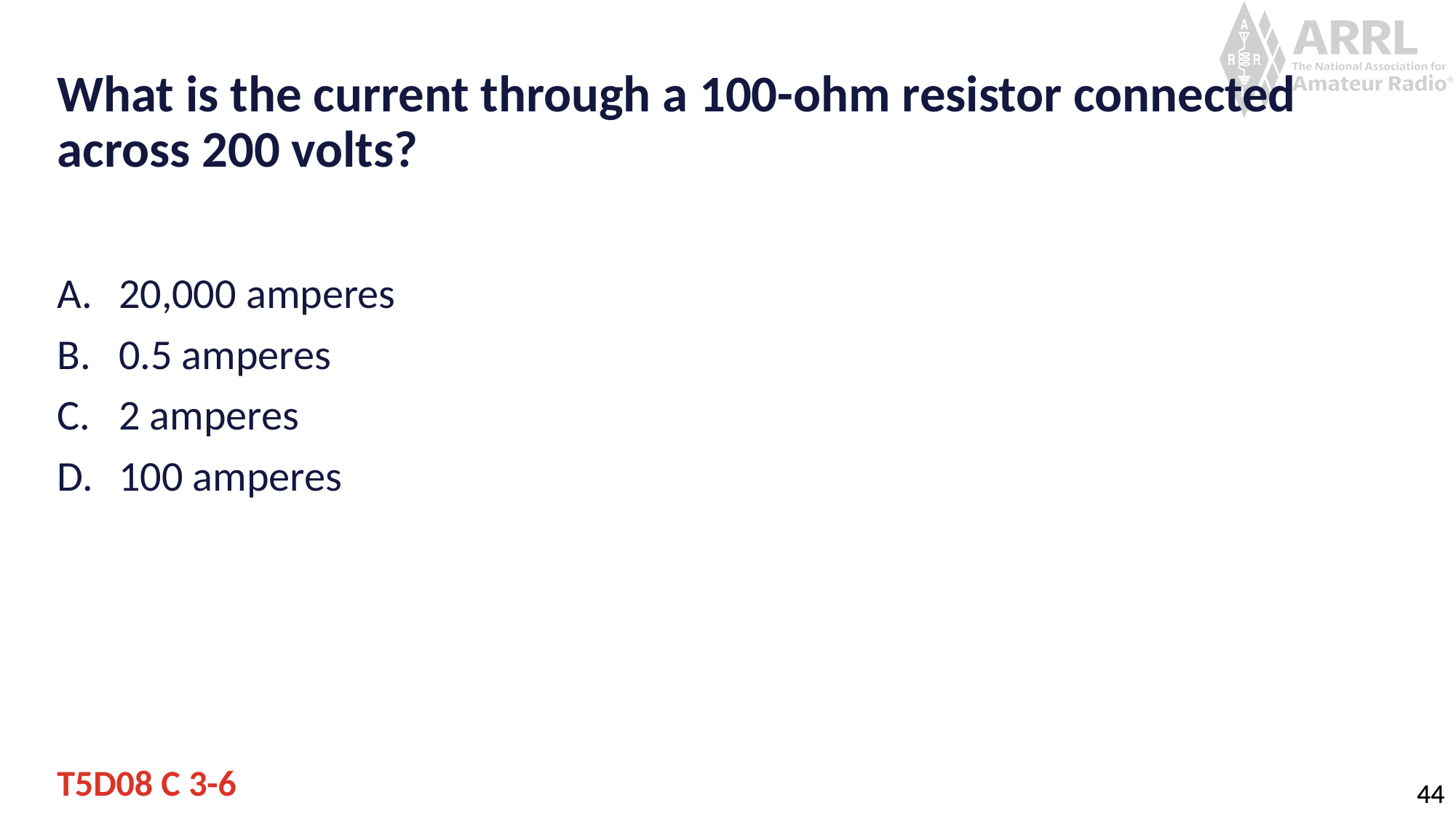

# What is the current through a 100-ohm resistor connected across 200 volts?
20,000 amperes
0.5 amperes
2 amperes
100 amperes
T5D08 C 3-6